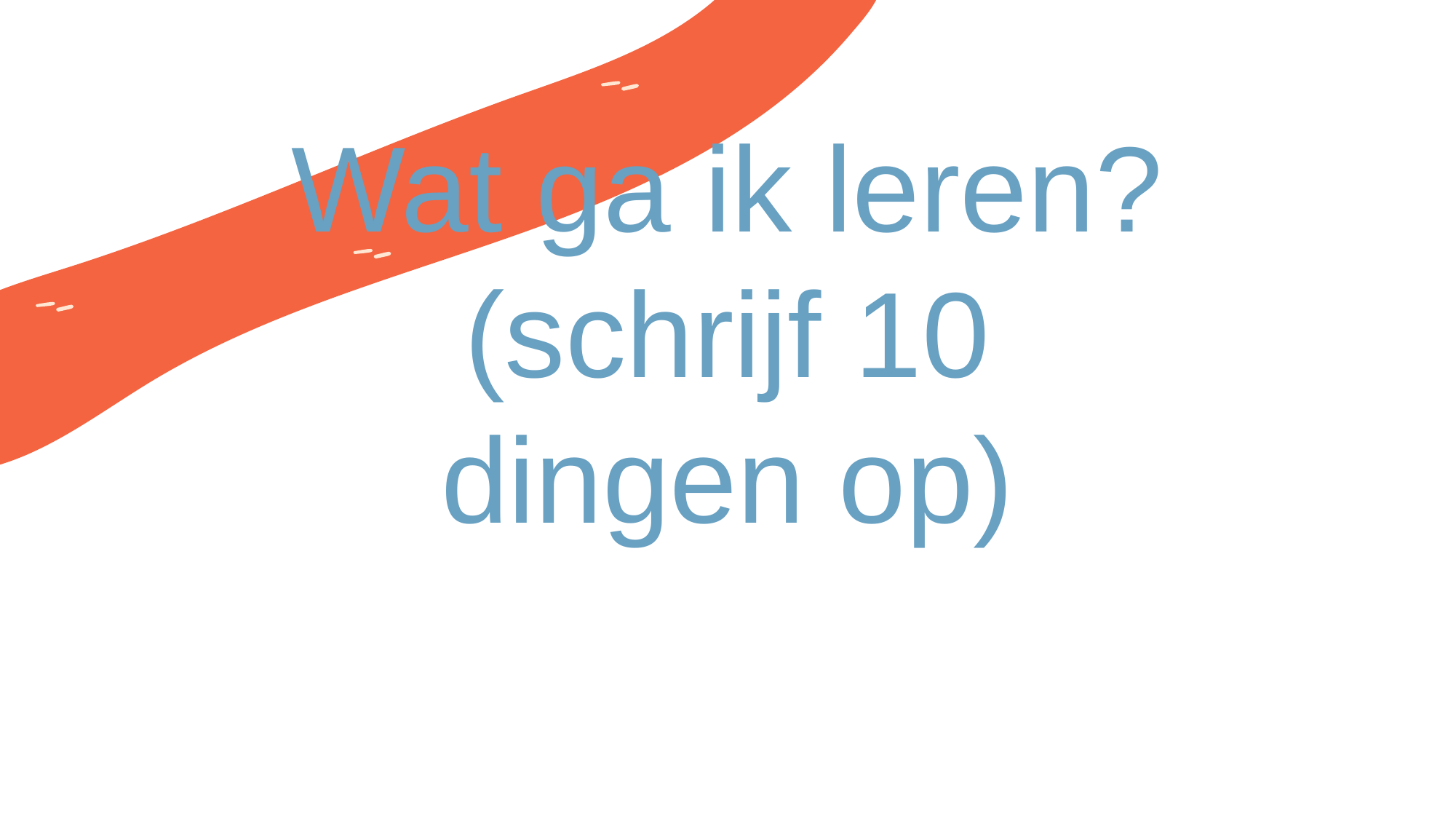

# Wat ga ik leren? (schrijf 10 dingen op)